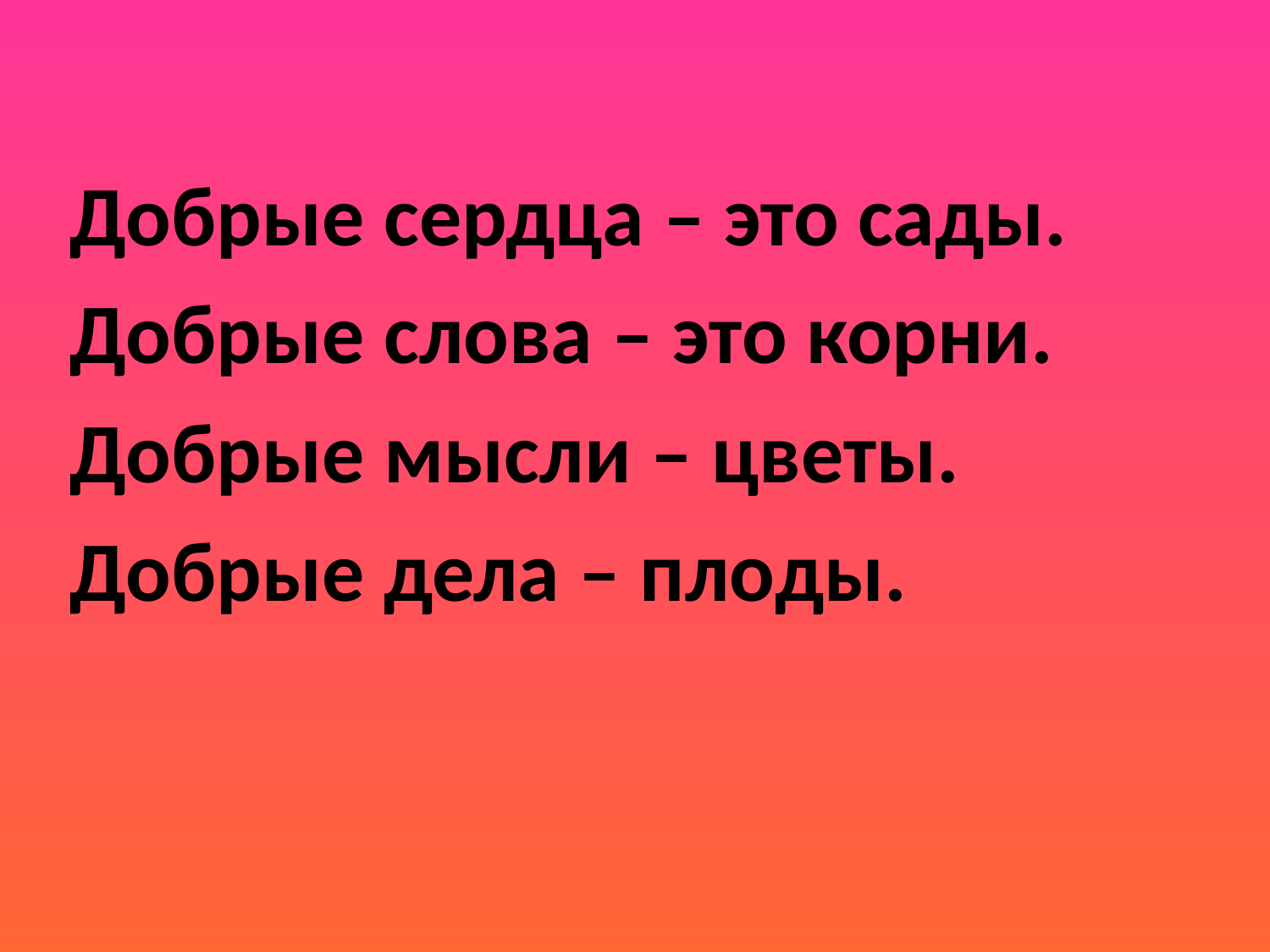

Добрые сердца – это сады.
   Добрые слова – это корни.
   Добрые мысли – цветы.
   Добрые дела – плоды.